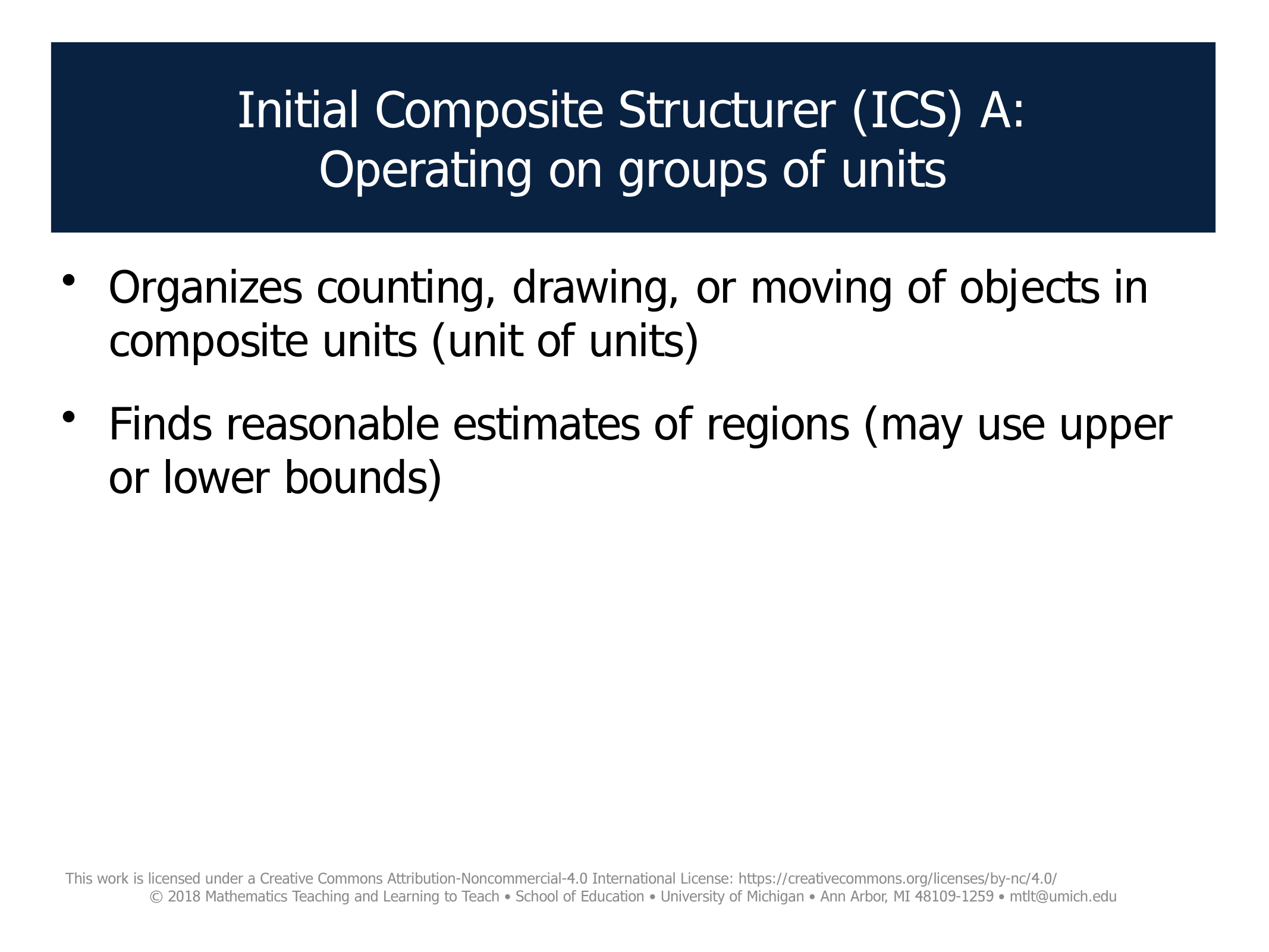

# Initial Composite Structurer (ICS) A:
Operating on groups of units
Organizes counting, drawing, or moving of objects in composite units (unit of units)
Finds reasonable estimates of regions (may use upper or lower bounds)
This work is licensed under a Creative Commons Attribution-Noncommercial-4.0 International License: https://creativecommons.org/licenses/by-nc/4.0/
© 2018 Mathematics Teaching and Learning to Teach • School of Education • University of Michigan • Ann Arbor, MI 48109-1259 • mtlt@umich.edu